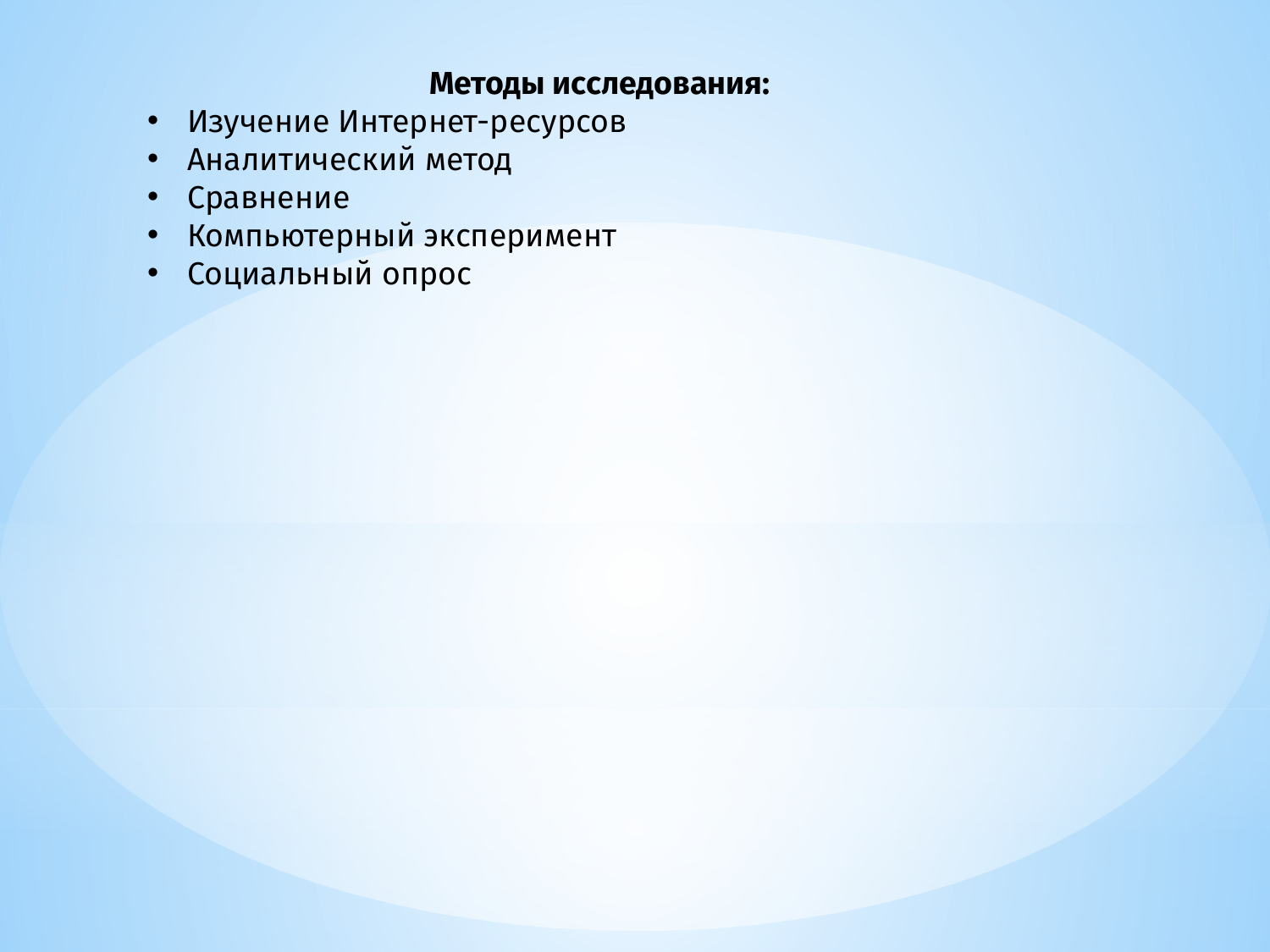

Методы исследования:
Изучение Интернет-ресурсов
Аналитический метод
Сравнение
Компьютерный эксперимент
Социальный опрос